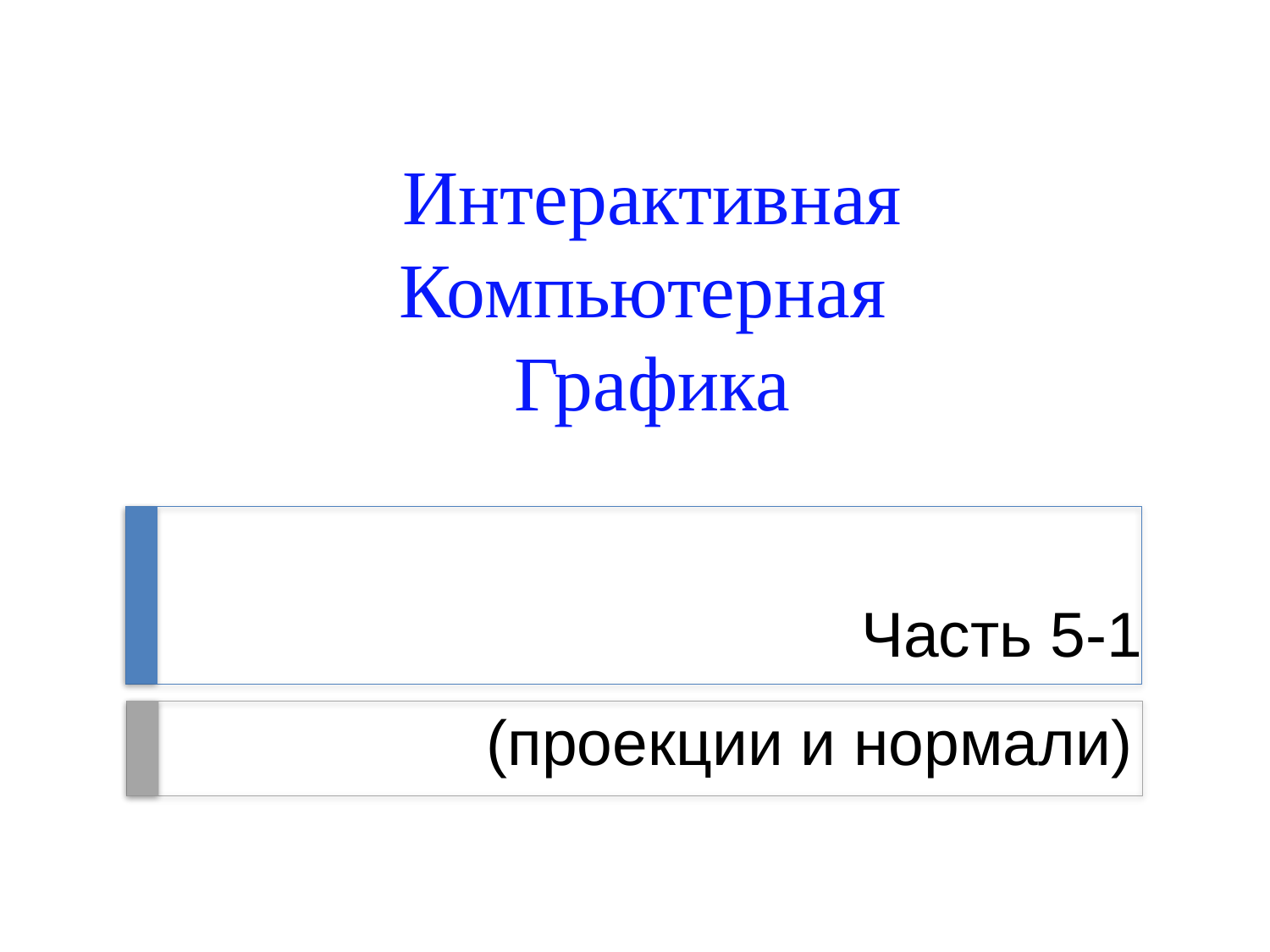

Интерактивная
Компьютерная
Графика
Часть 5-1
# (проекции и нормали)